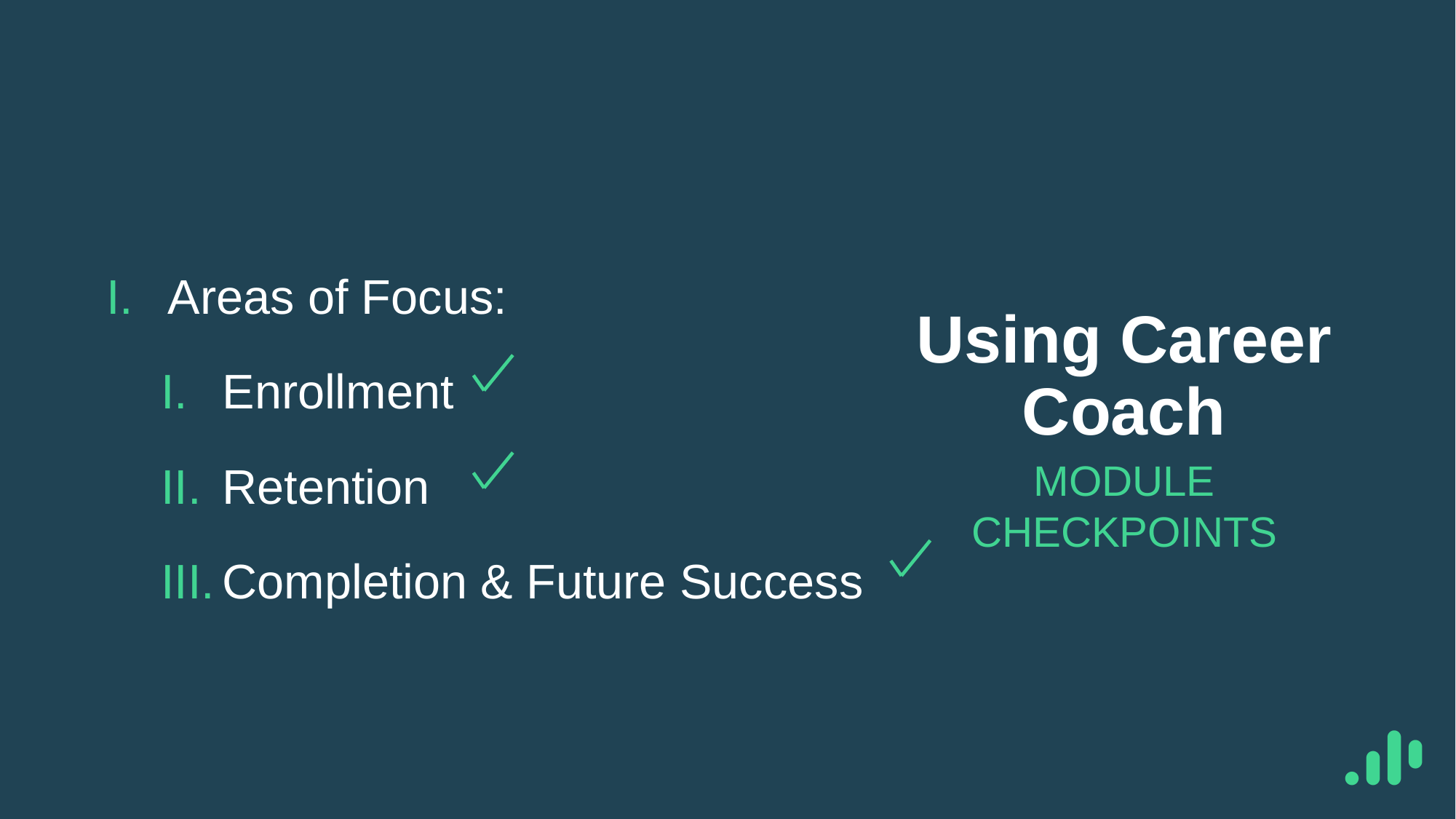

Areas of Focus:
Enrollment
Retention
Completion & Future Success
# Using Career Coach
MODULE CHECKPOINTS